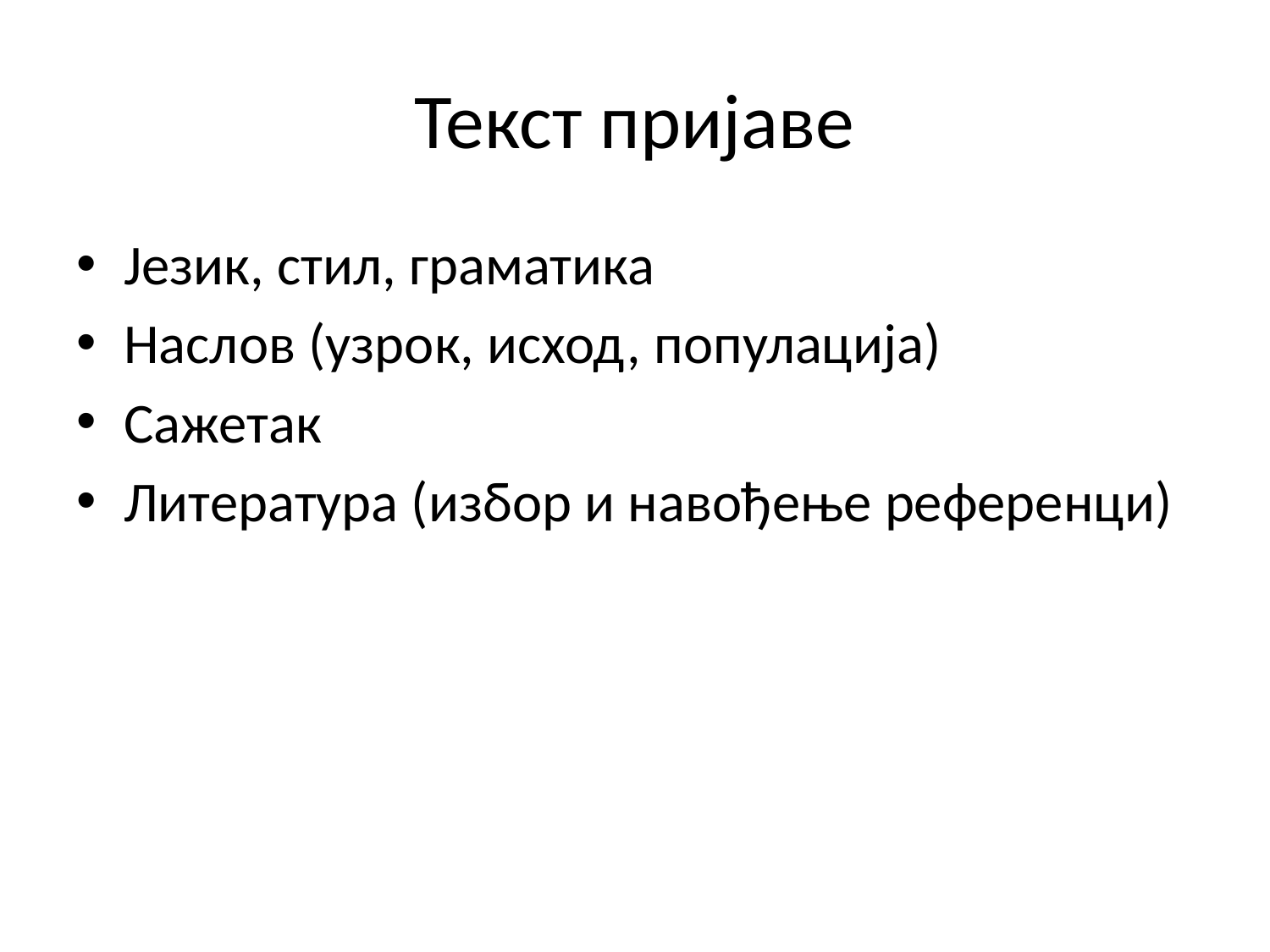

# Текст пријаве
Језик, стил, граматика
Наслов (узрок, исход, популација)
Сажетак
Литература (избор и навођење референци)